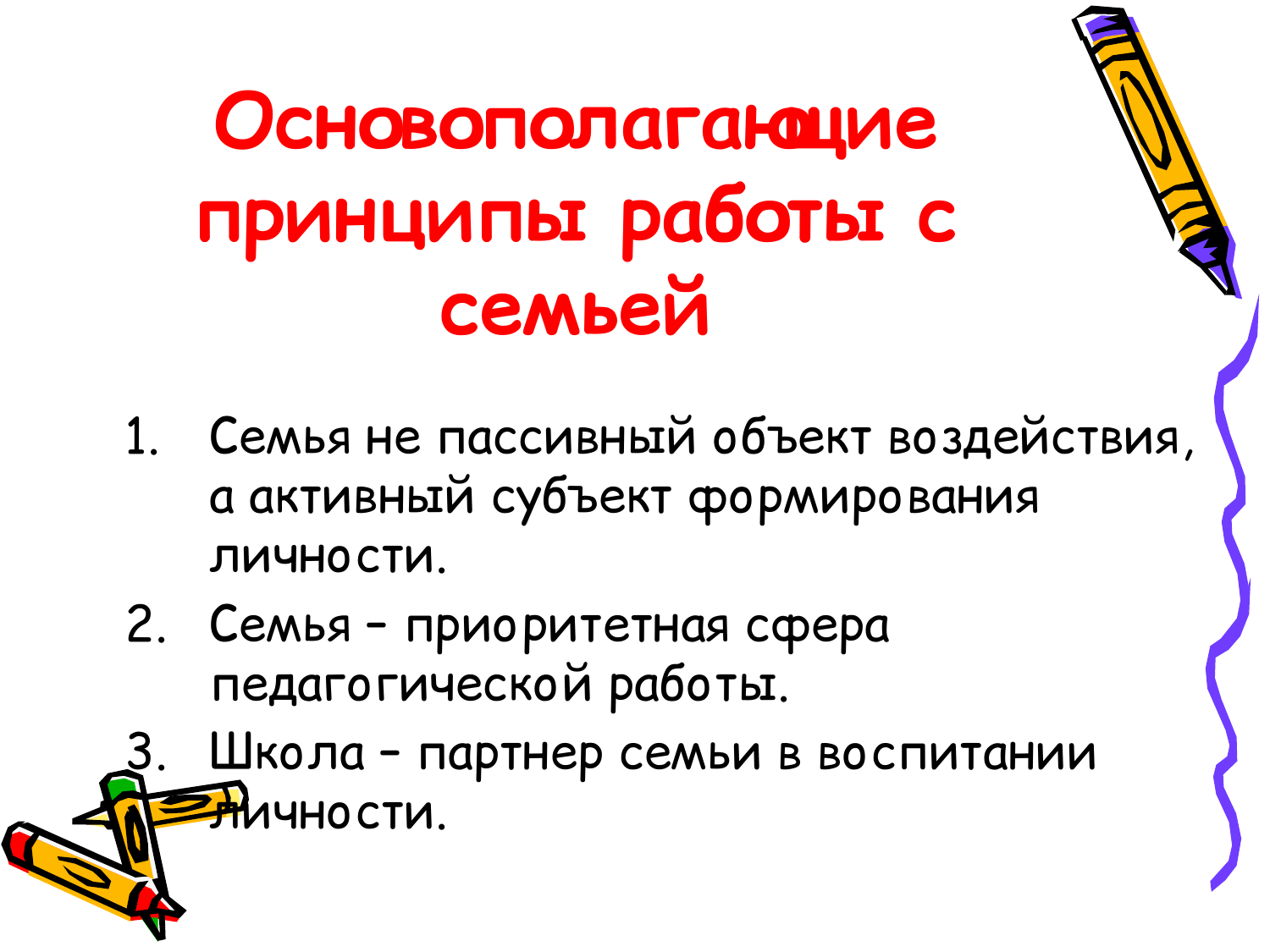

# Основополагающие принципы работы с семьей
Семья не пассивный объект воздействия, а активный субъект формирования личности.
Семья – приоритетная сфера педагогической работы.
Школа – партнер семьи в воспитании личности.